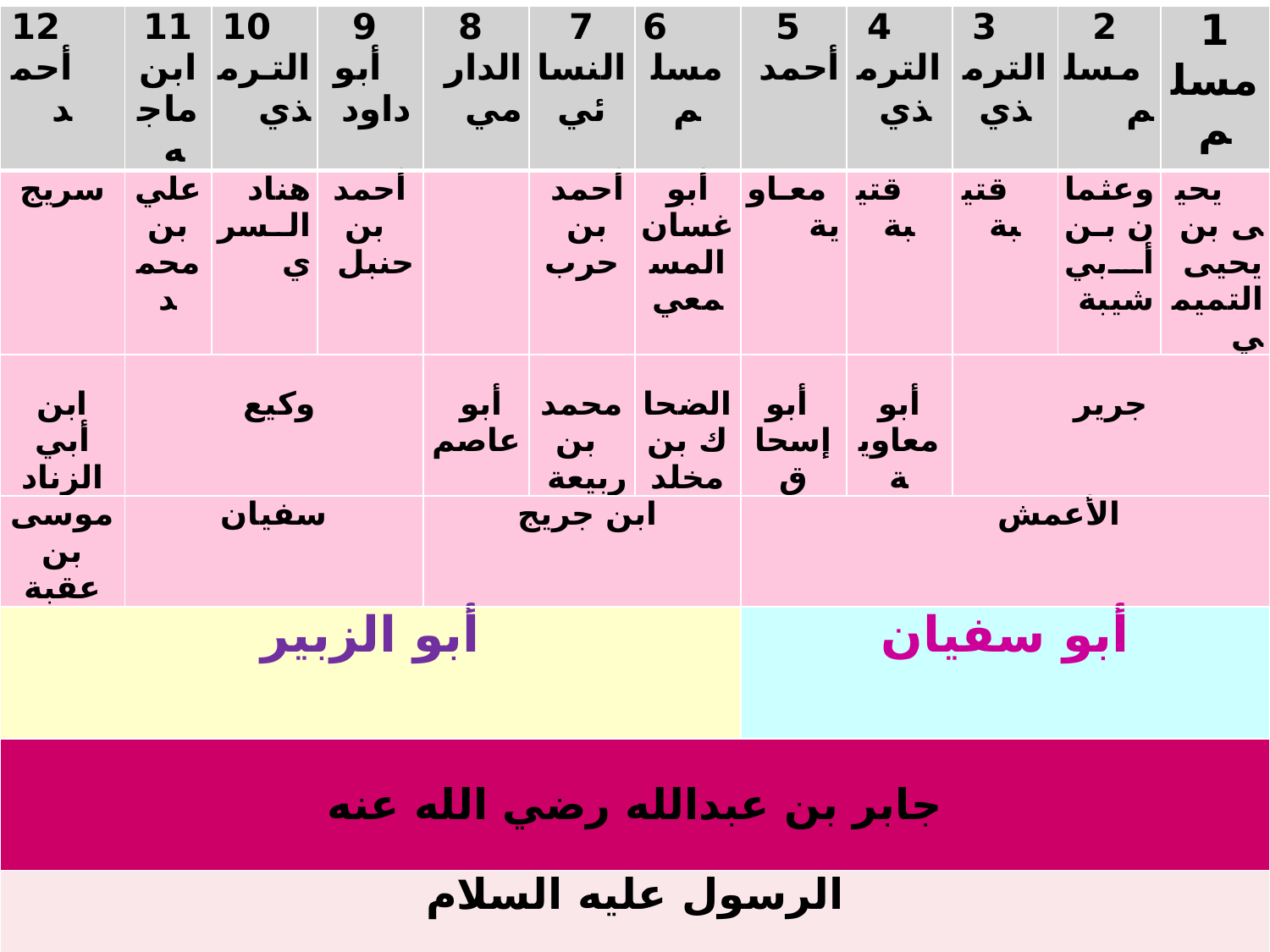

| 12 أحمد | 11 ابن ماجه | 10 الترمذي | 9 أبو داود | 8 الدارمي | 7 النسائي | 6 مسلم | 5 أحمد | 4 الترمذي | 3 الترمذي | 2 مسلم | 1 مسلم |
| --- | --- | --- | --- | --- | --- | --- | --- | --- | --- | --- | --- |
| سريج | علي بن محمد | هناد السري | أحمد بن حنبل |  | أحمد بن حرب | أبو غسان المسمعي | معاوية | قتيبة | قتيبة | وعثمان بن أبي شيبة | يحيى بن يحيى التميمي |
| ابن أبي الزناد | وكيع |  |  | أبو عاصم | محمد بن ربيعة | الضحاك بن مخلد | أبو إسحاق | أبو معاوية | جرير |  |  |
| موسى بن عقبة | سفيان |  |  | ابن جريج |  |  | الأعمش |  |  |  |  |
| أبو الزبير |  |  |  |  |  |  | أبو سفيان |  |  |  |  |
| جابر بن عبدالله رضي الله عنه |  |  |  |  |  |  |  |  |  |  |  |
| الرسول عليه السلام |  |  |  |  |  |  |  |  |  |  |  |